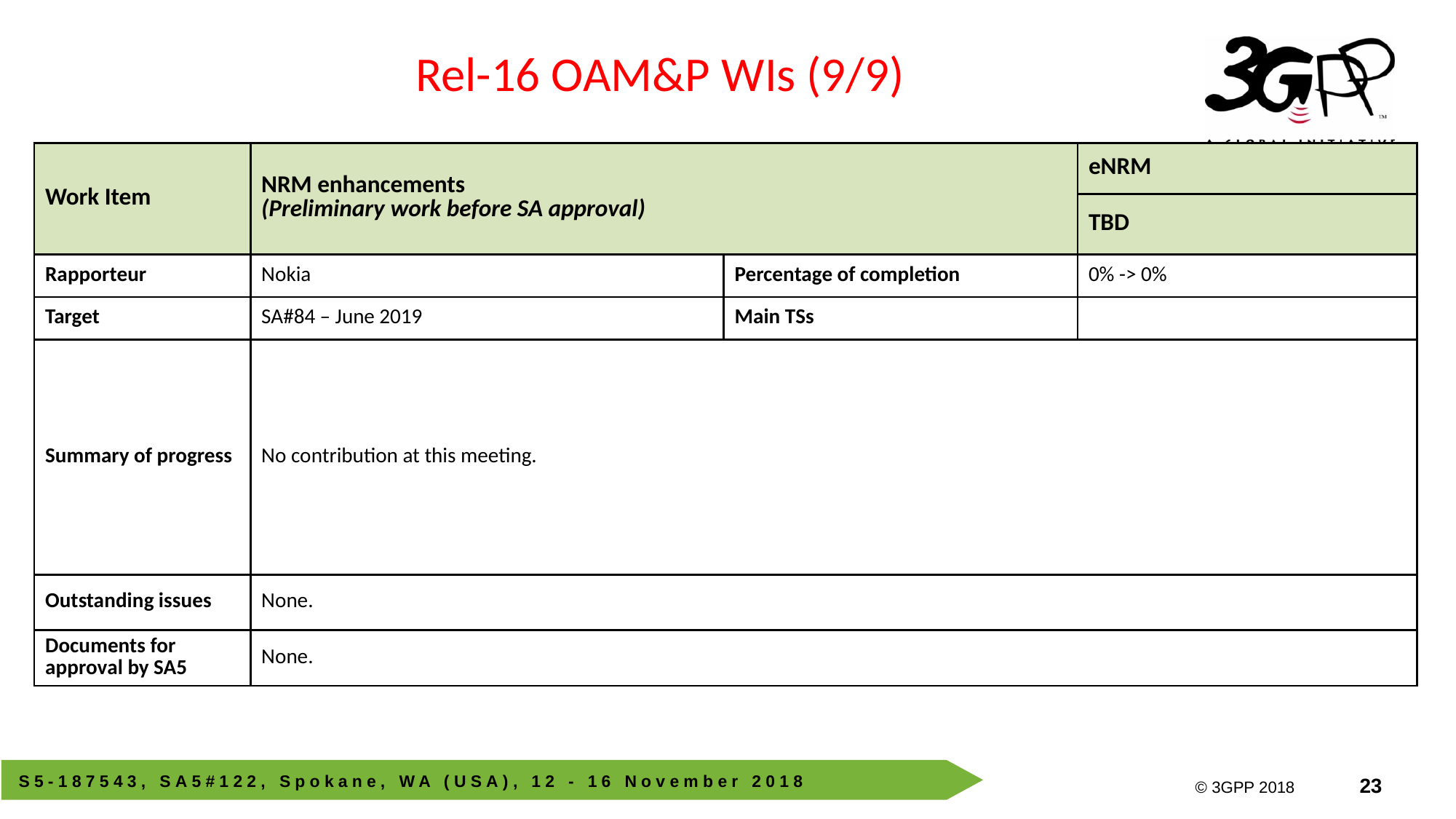

Rel-16 OAM&P WIs (9/9)
| Work Item | NRM enhancements (Preliminary work before SA approval) |  | eNRM |
| --- | --- | --- | --- |
|  |  |  | TBD |
| Rapporteur | Nokia | Percentage of completion | 0% -> 0% |
| Target | SA#84 – June 2019 | Main TSs |  |
| Summary of progress | No contribution at this meeting. |  |  |
| Outstanding issues | None. |  |  |
| Documents for approval by SA5 | None. |  |  |